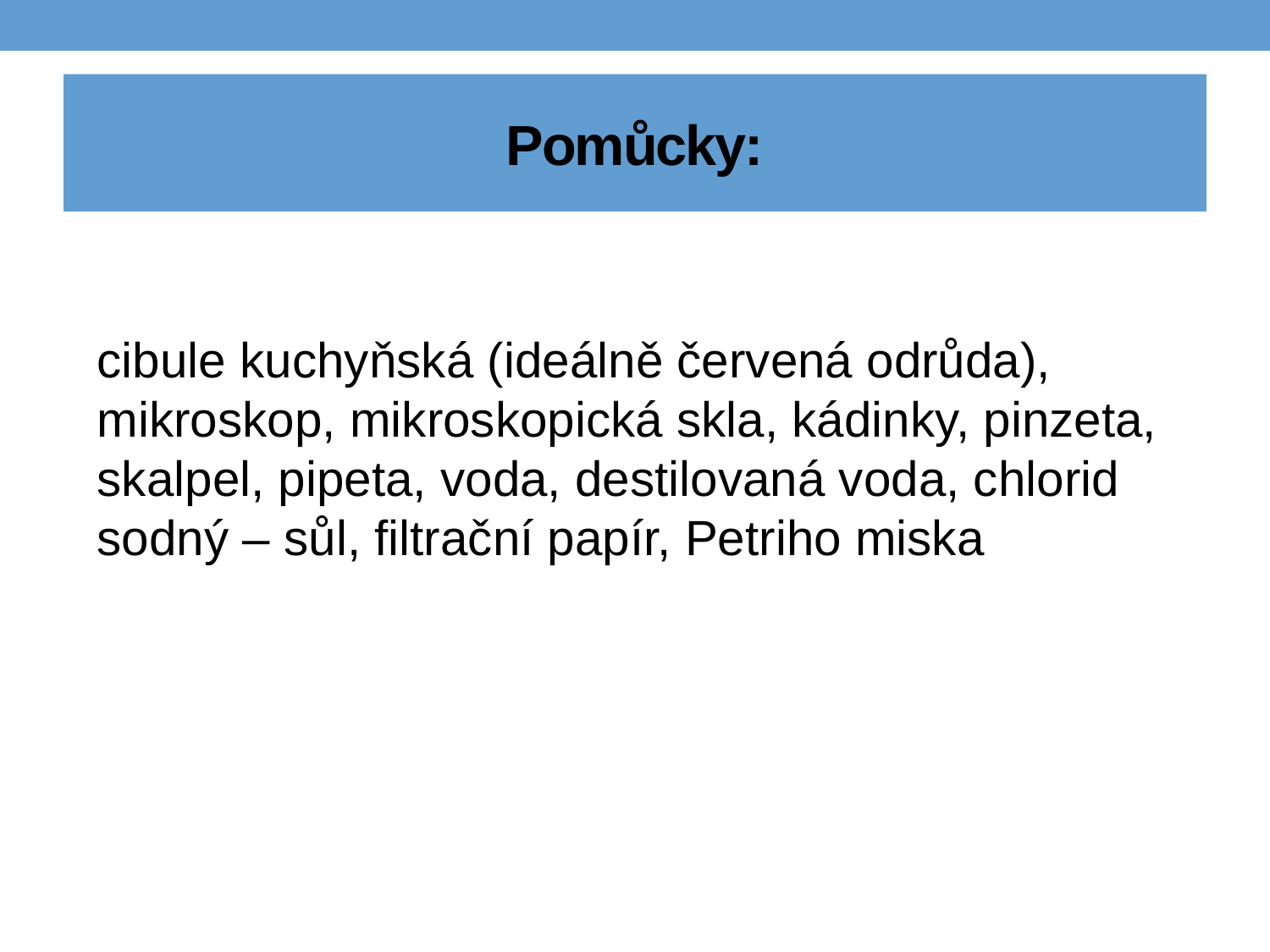

# Pomůcky:
cibule kuchyňská (ideálně červená odrůda), mikroskop, mikroskopická skla, kádinky, pinzeta, skalpel, pipeta, voda, destilovaná voda, chlorid sodný – sůl, filtrační papír, Petriho miska